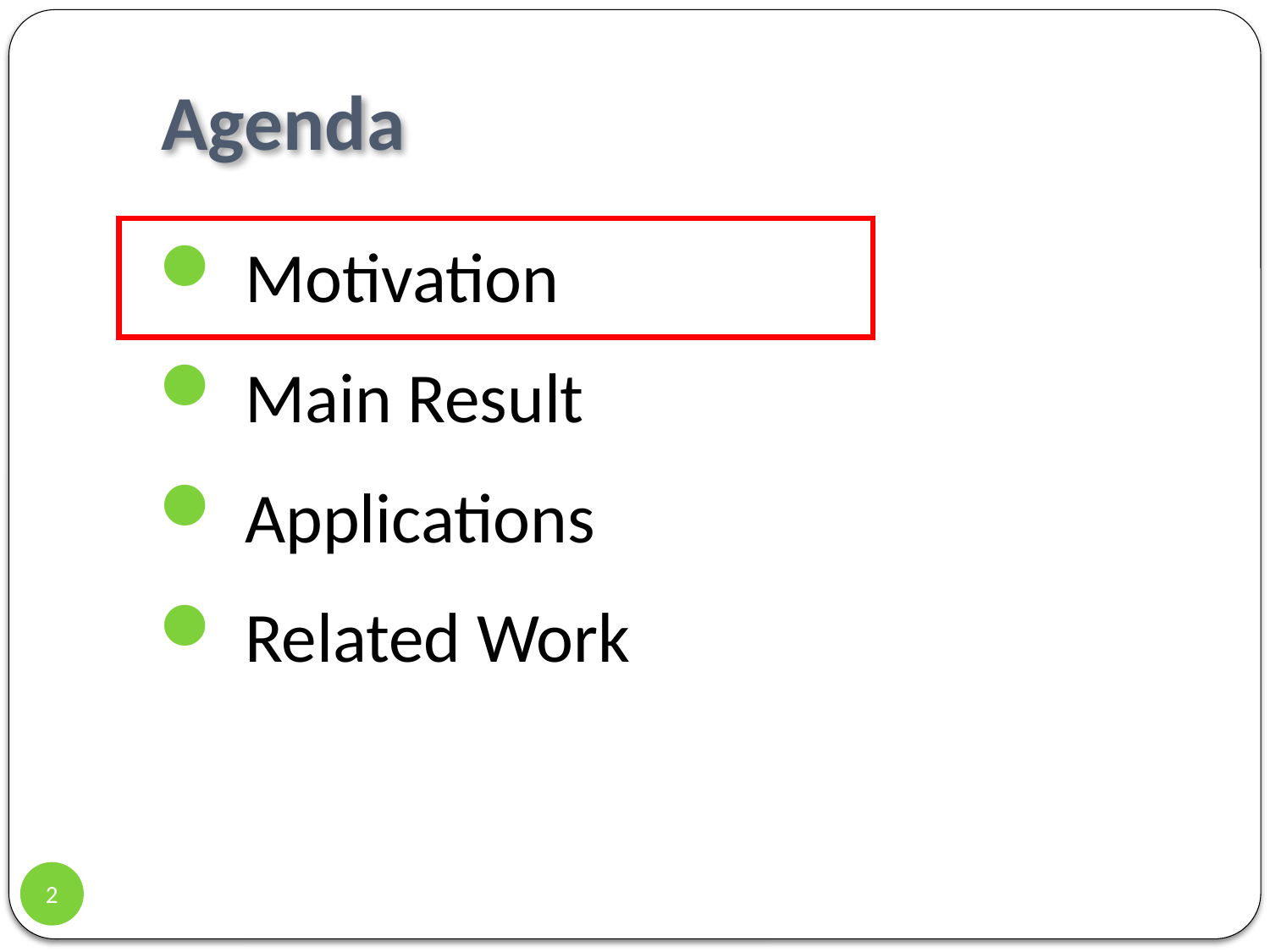

# Agenda

 Motivation
 Main Result
 Applications
 Related Work

2